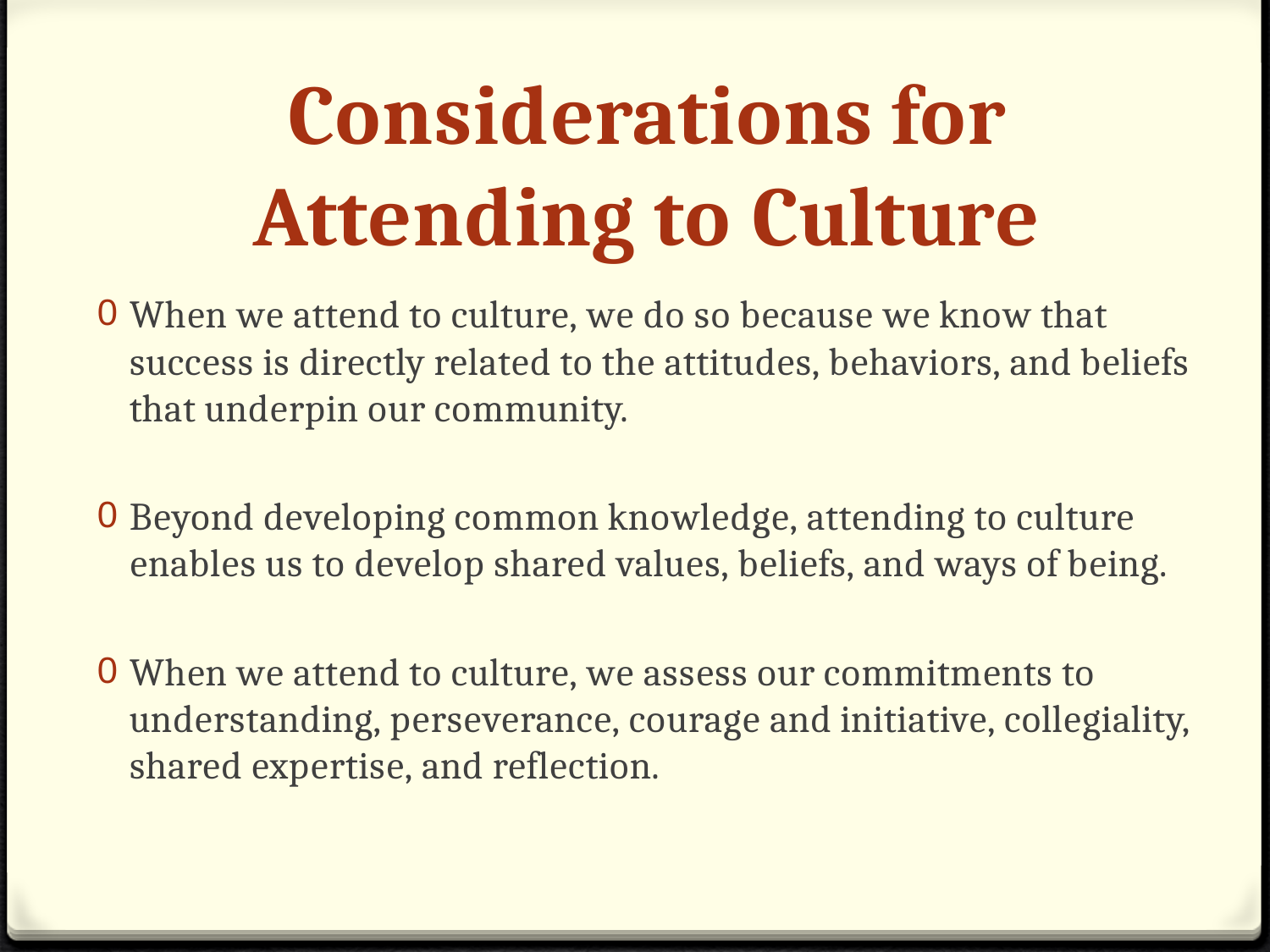

# Considerations for Attending to Culture
When we attend to culture, we do so because we know that success is directly related to the attitudes, behaviors, and beliefs that underpin our community.

Beyond developing common knowledge, attending to culture enables us to develop shared values, beliefs, and ways of being.

When we attend to culture, we assess our commitments to understanding, perseverance, courage and initiative, collegiality, shared expertise, and reflection.